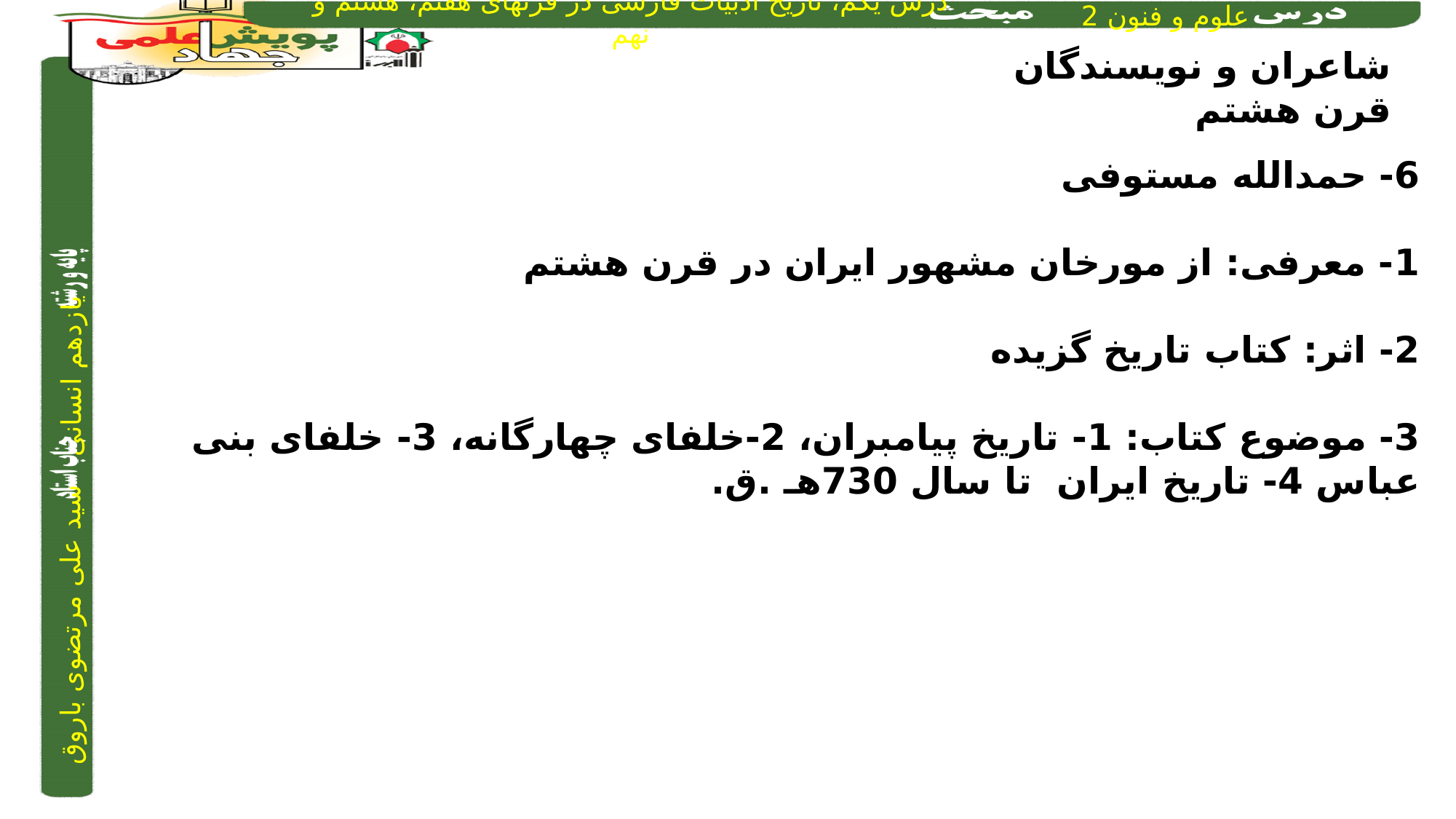

شاعران و نویسندگان قرن هشتم
6- حمدالله مستوفی

1- معرفی: از مورخان مشهور ایران در قرن هشتم

2- اثر: کتاب تاریخ گزیده

3- موضوع کتاب: 1- تاریخ پیامبران، 2-خلفای چهارگانه، 3- خلفای بنی عباس 4- تاریخ ایران  تا سال 730هـ .ق.